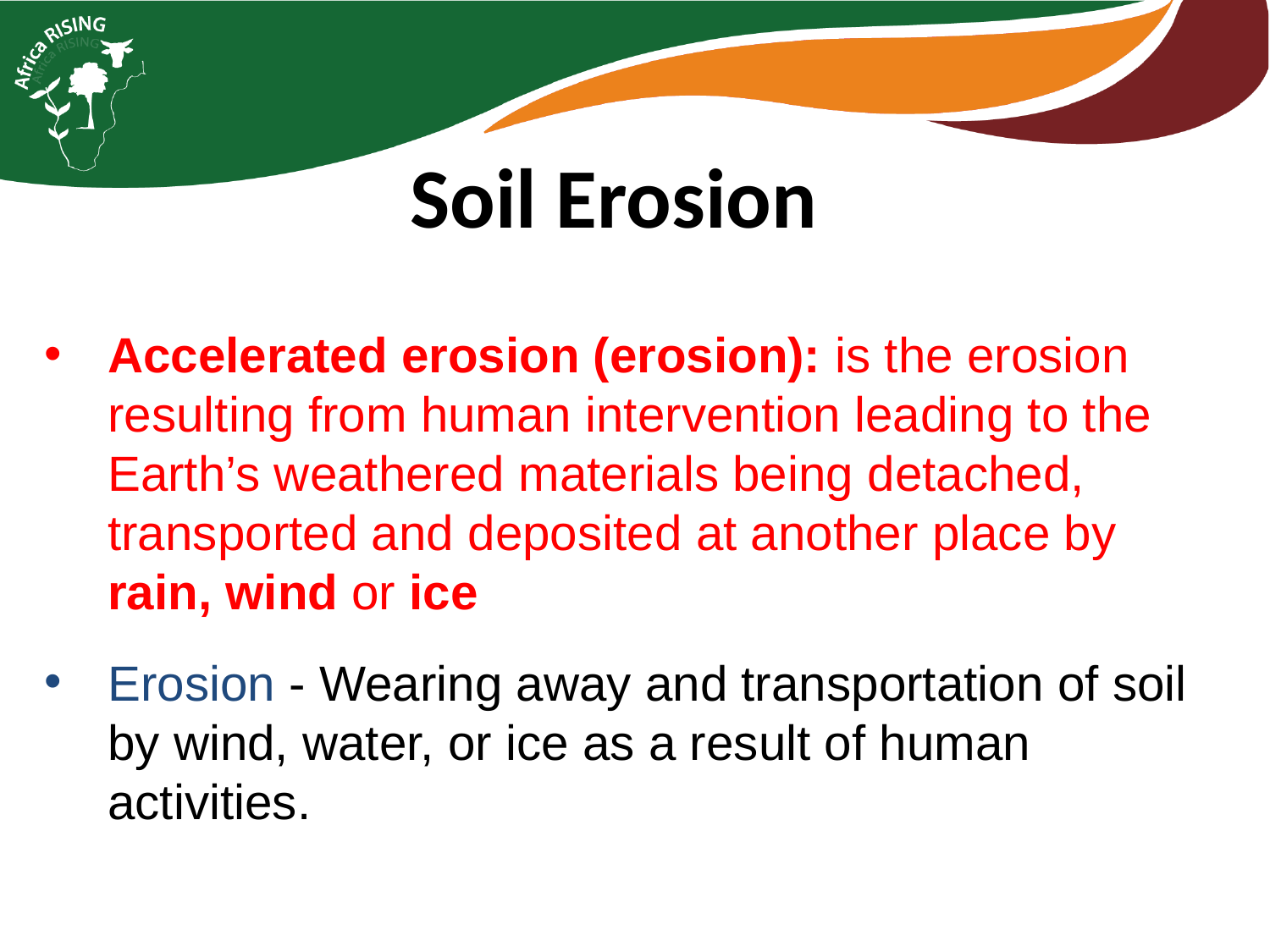

Soil Erosion
Accelerated erosion (erosion): is the erosion resulting from human intervention leading to the Earth’s weathered materials being detached, transported and deposited at another place by rain, wind or ice
Erosion - Wearing away and transportation of soil by wind, water, or ice as a result of human activities.